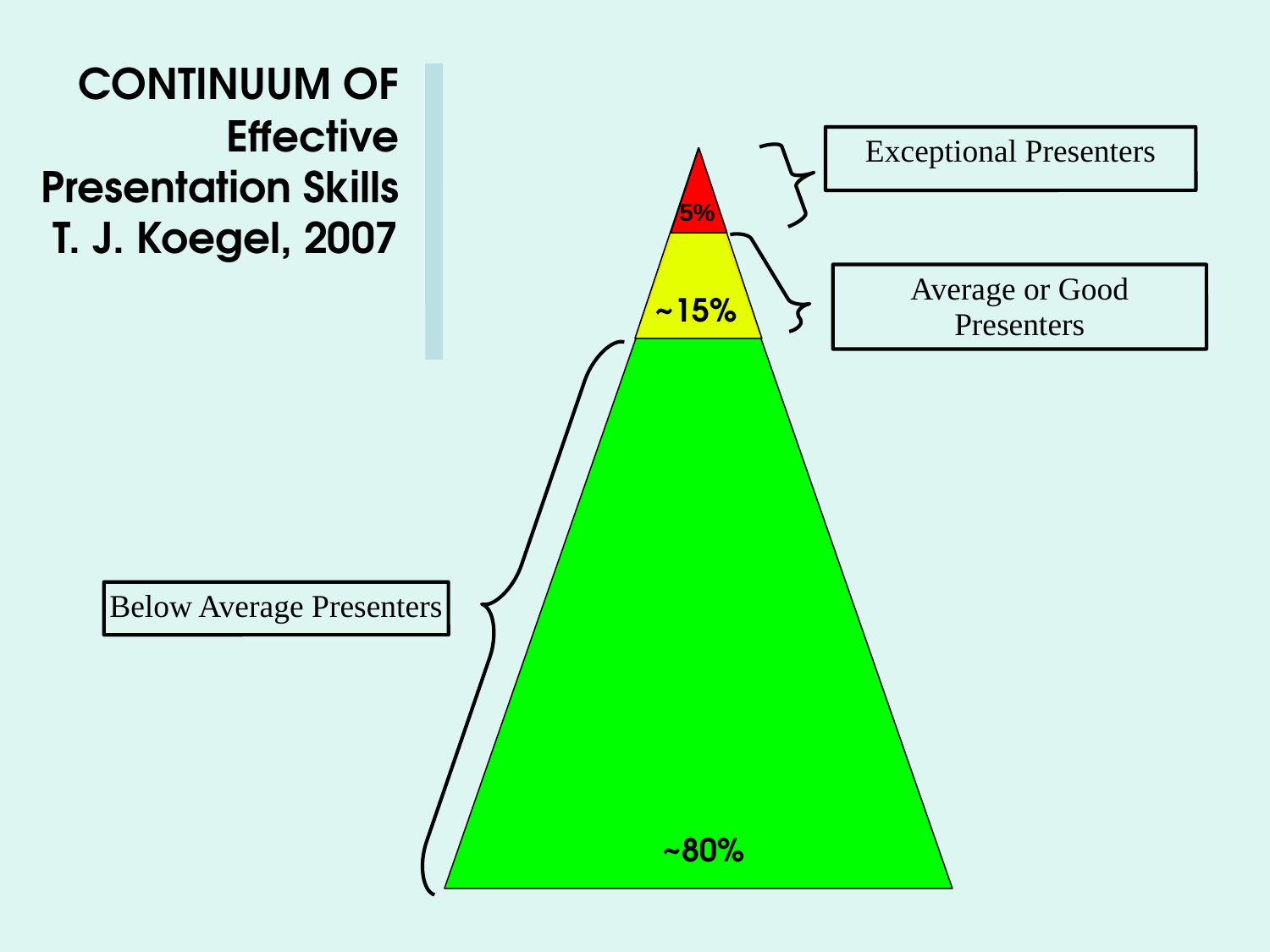

CONTINUUM OF
Effective Presentation Skills
T. J. Koegel, 2007

Exceptional Presenters

5%

Average or Good Presenters
~15%

Below Average Presenters

~80%